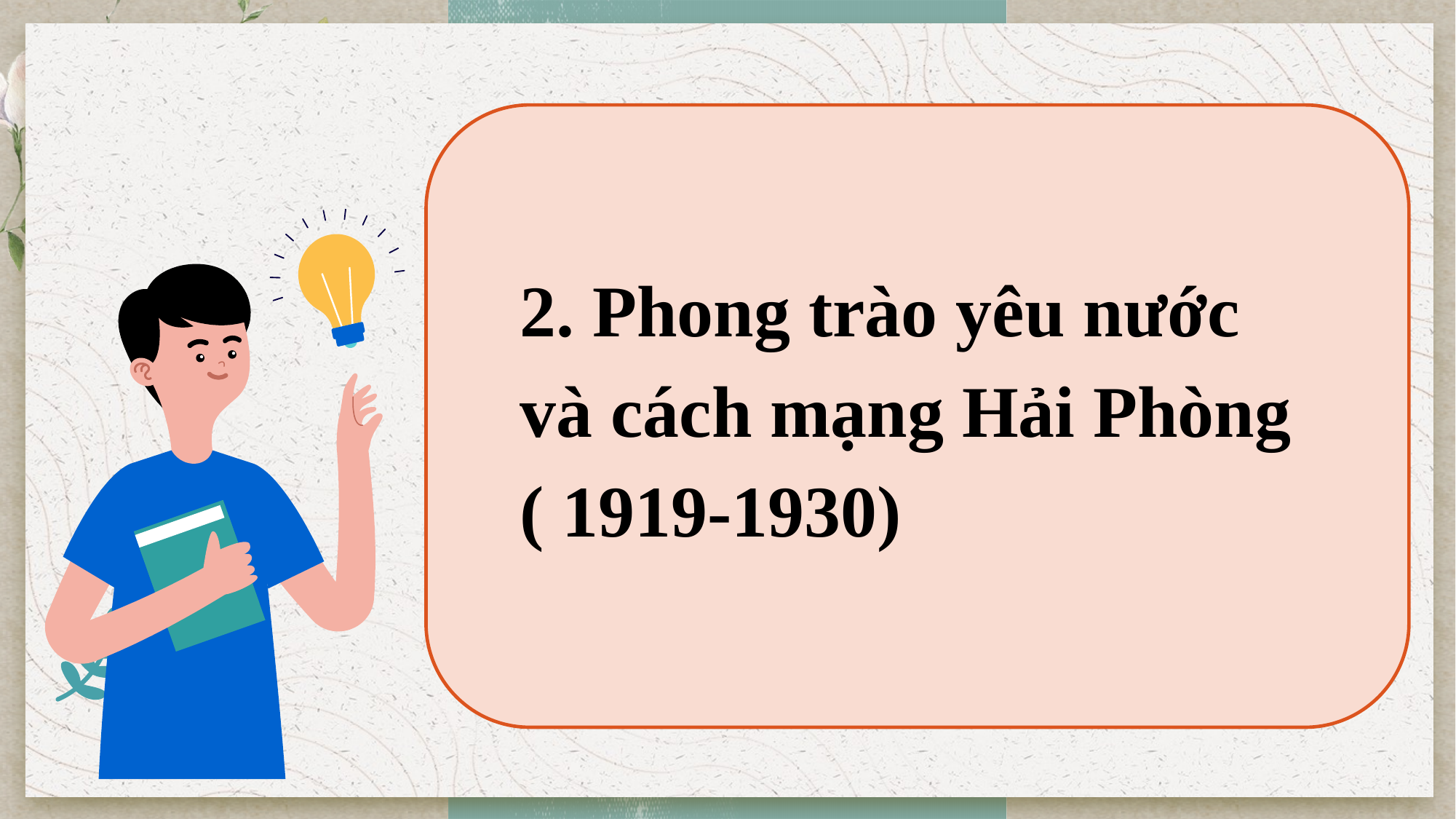

2. Phong trào yêu nước và cách mạng Hải Phòng
( 1919-1930)